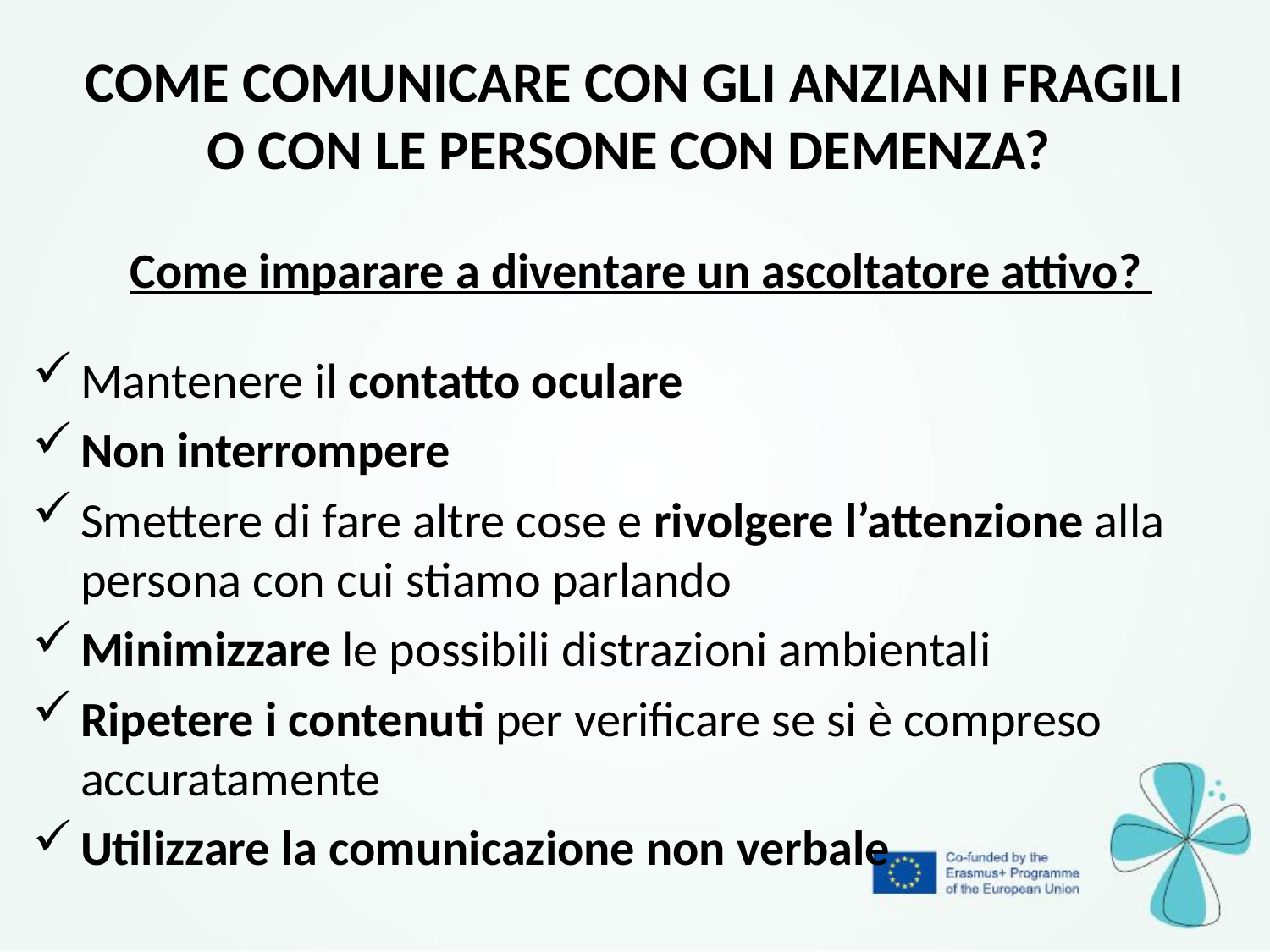

Come comunicare con gli anziani fragili o con le persone con demenza?

Come imparare a diventare un ascoltatore attivo?

Mantenere il contatto oculare
Non interrompere
Smettere di fare altre cose e rivolgere l’attenzione alla persona con cui stiamo parlando
Minimizzare le possibili distrazioni ambientali
Ripetere i contenuti per verificare se si è compreso accuratamente
Utilizzare la comunicazione non verbale